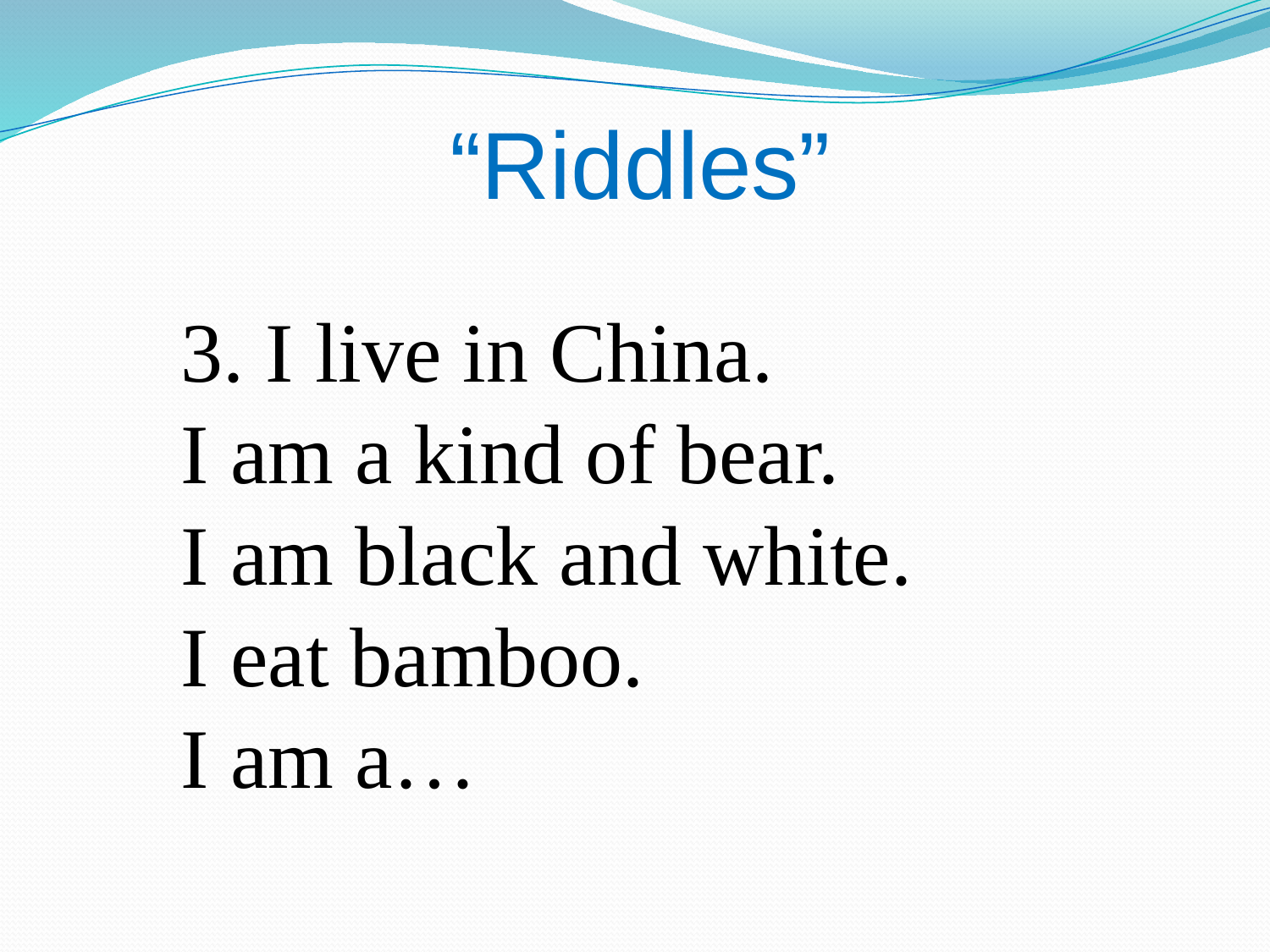

# “Riddles”

3. I live in China.
I am a kind of bear.
I am black and white.
I eat bamboo.
I am a…